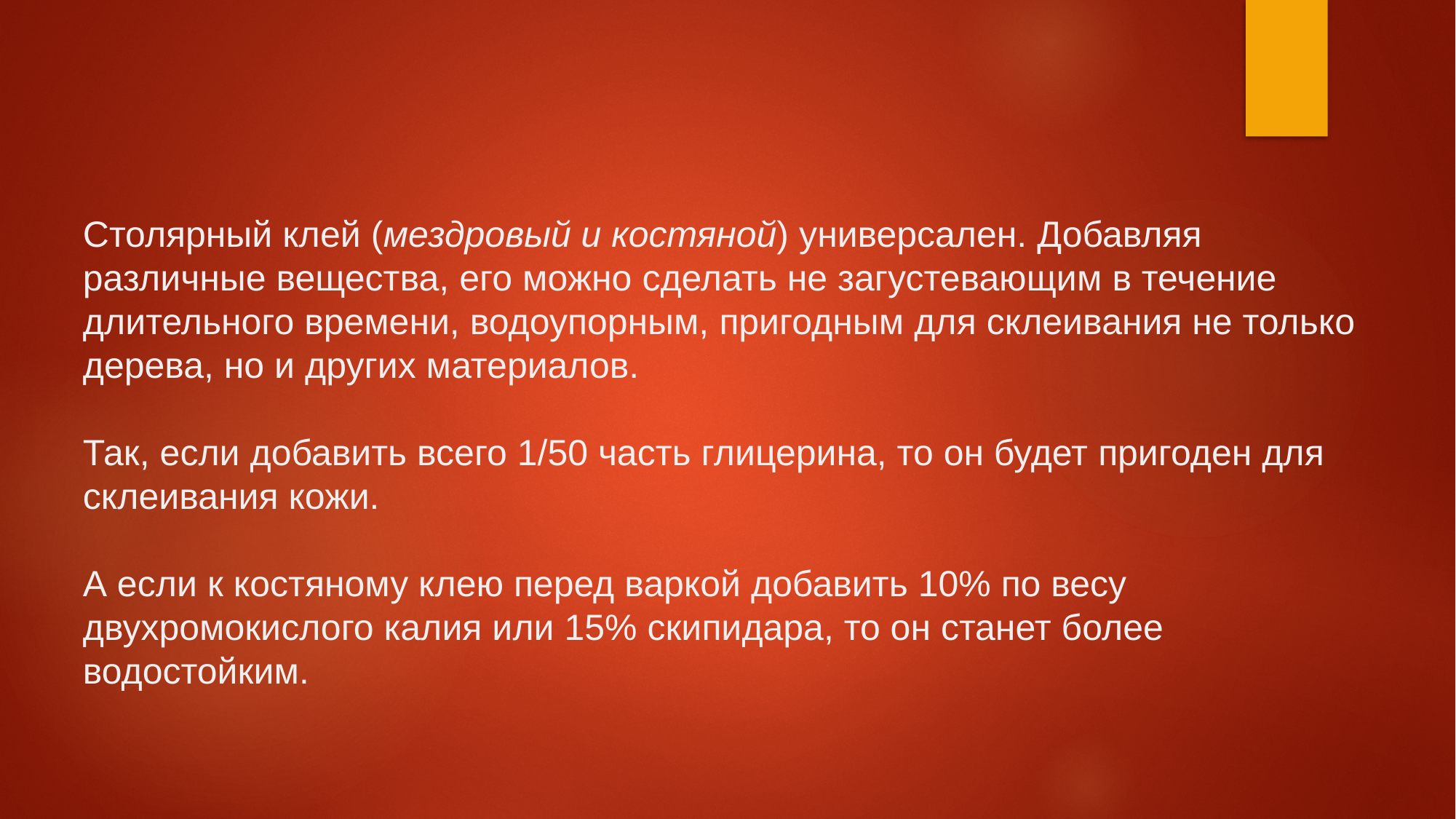

Столярный клей (мездровый и костяной) универсален. Добавляя различные вещества, его можно сделать не загустевающим в течение длительного времени, водоупорным, пригодным для склеивания не только дерева, но и других материалов.
Так, если добавить всего 1/50 часть глицерина, то он будет пригоден для склеивания кожи.
А если к костяному клею перед варкой добавить 10% по весу двухромокиcлого калия или 15% скипидара, то он станет более водостойким.